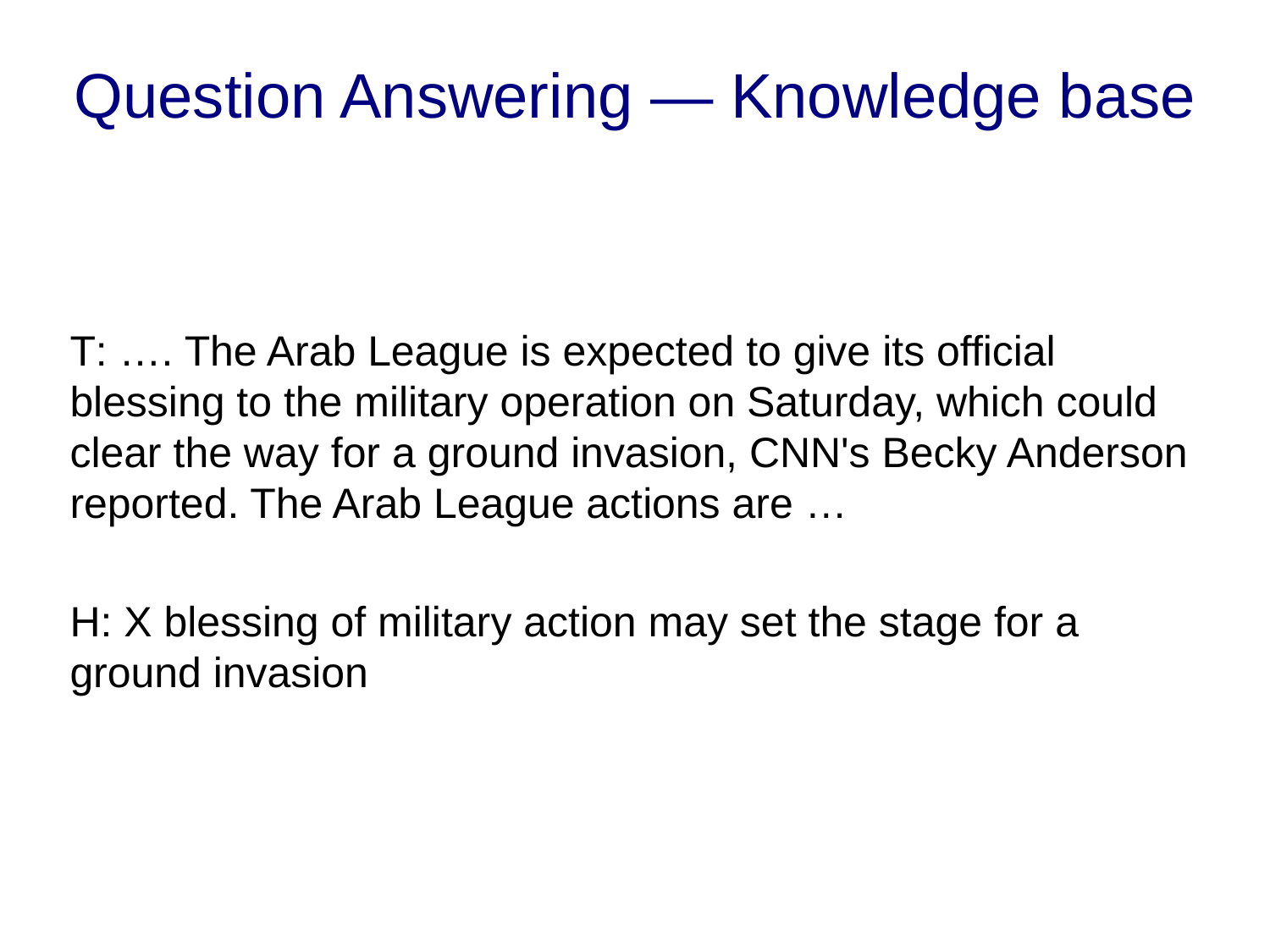

# Question Answering — Knowledge base
T: …. The Arab League is expected to give its official blessing to the military operation on Saturday, which could clear the way for a ground invasion, CNN's Becky Anderson reported. The Arab League actions are …

H: X blessing of military action may set the stage for a ground invasion
68